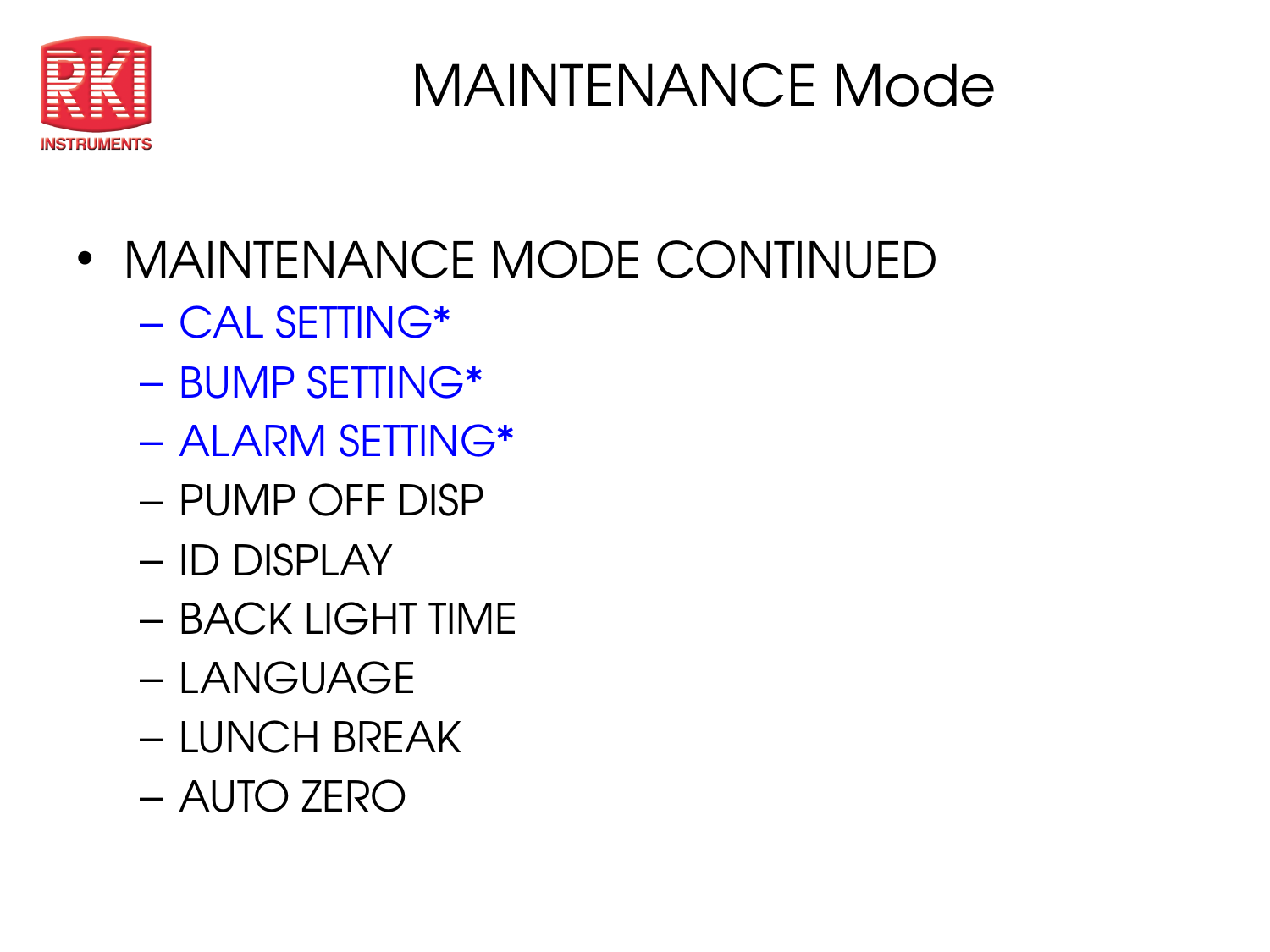

# MAINTENANCE Mode
MAINTENANCE MODE CONTINUED
CAL SETTING*
BUMP SETTING*
ALARM SETTING*
PUMP OFF DISP
ID DISPLAY
BACK LIGHT TIME
LANGUAGE
LUNCH BREAK
AUTO ZERO